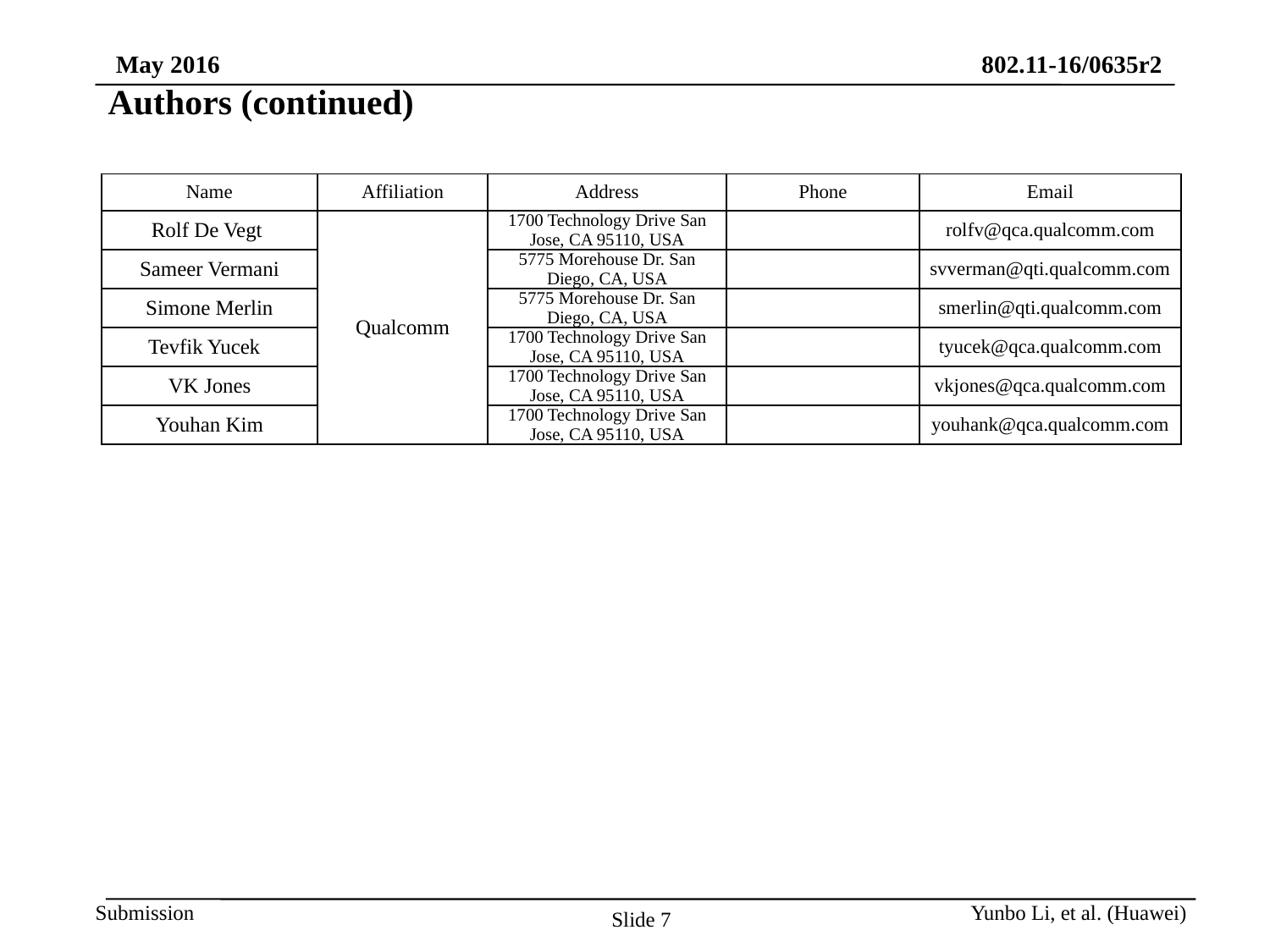

# Authors (continued)
| Name | Affiliation | Address | Phone | Email |
| --- | --- | --- | --- | --- |
| Rolf De Vegt | Qualcomm | 1700 Technology Drive San Jose, CA 95110, USA |  | rolfv@qca.qualcomm.com |
| Sameer Vermani |  | 5775 Morehouse Dr. San Diego, CA, USA |  | svverman@qti.qualcomm.com |
| Simone Merlin |  | 5775 Morehouse Dr. San Diego, CA, USA |  | smerlin@qti.qualcomm.com |
| Tevfik Yucek |  | 1700 Technology Drive San Jose, CA 95110, USA |  | tyucek@qca.qualcomm.com |
| VK Jones |  | 1700 Technology Drive San Jose, CA 95110, USA |  | vkjones@qca.qualcomm.com |
| Youhan Kim |  | 1700 Technology Drive San Jose, CA 95110, USA |  | youhank@qca.qualcomm.com |
Yunbo Li, et al. (Huawei)
Slide 7